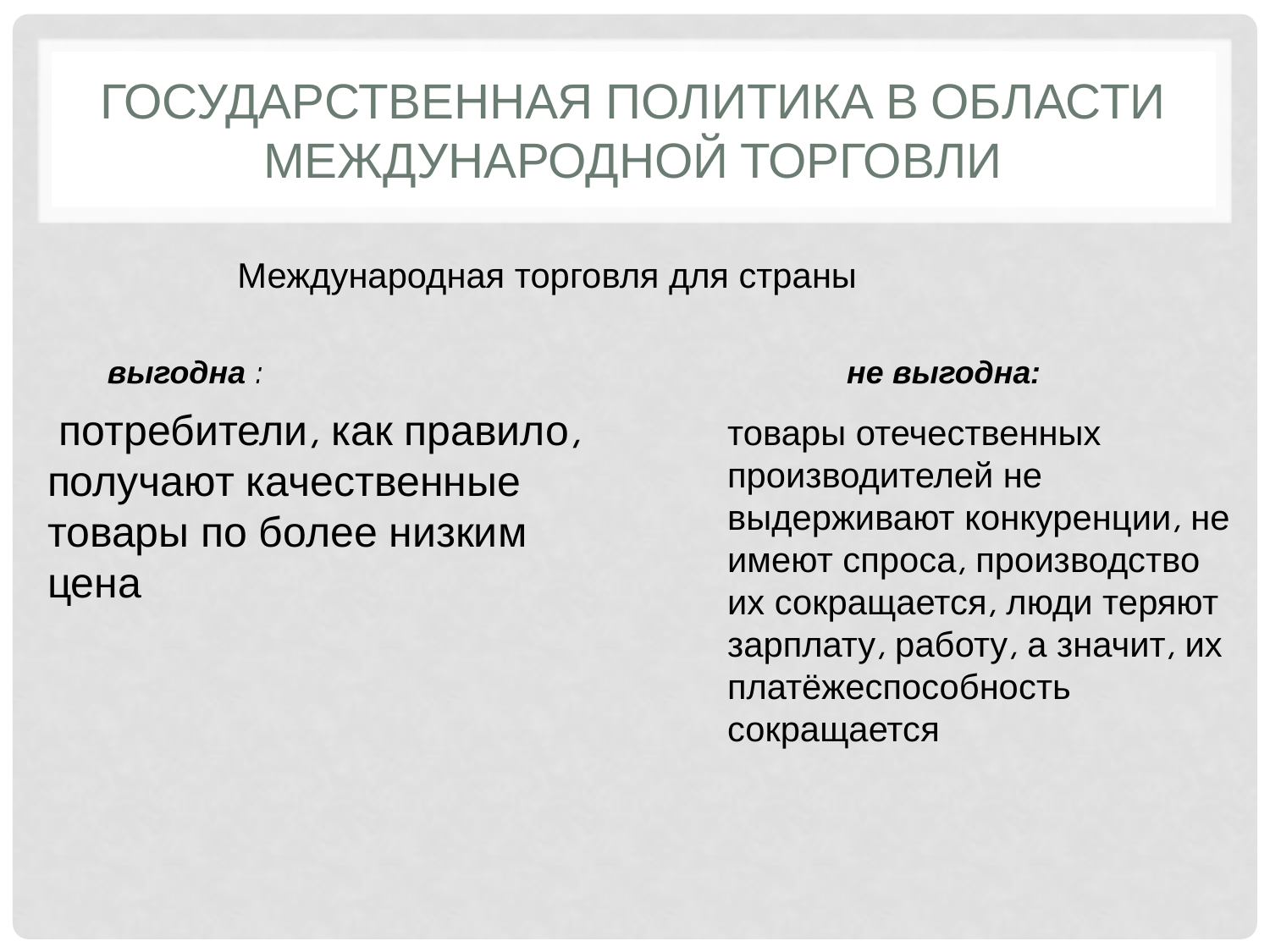

# Государственная политика в области международной торговли
Международная торговля для страны
выгодна :
не выгодна:
 потребители, как правило, получают качественные товары по более низким цена
товары отечественных производителей не выдерживают конкуренции, не имеют спроса, производство их сокращается, люди теряют зарплату, работу, а значит, их платёжеспособность сокращается